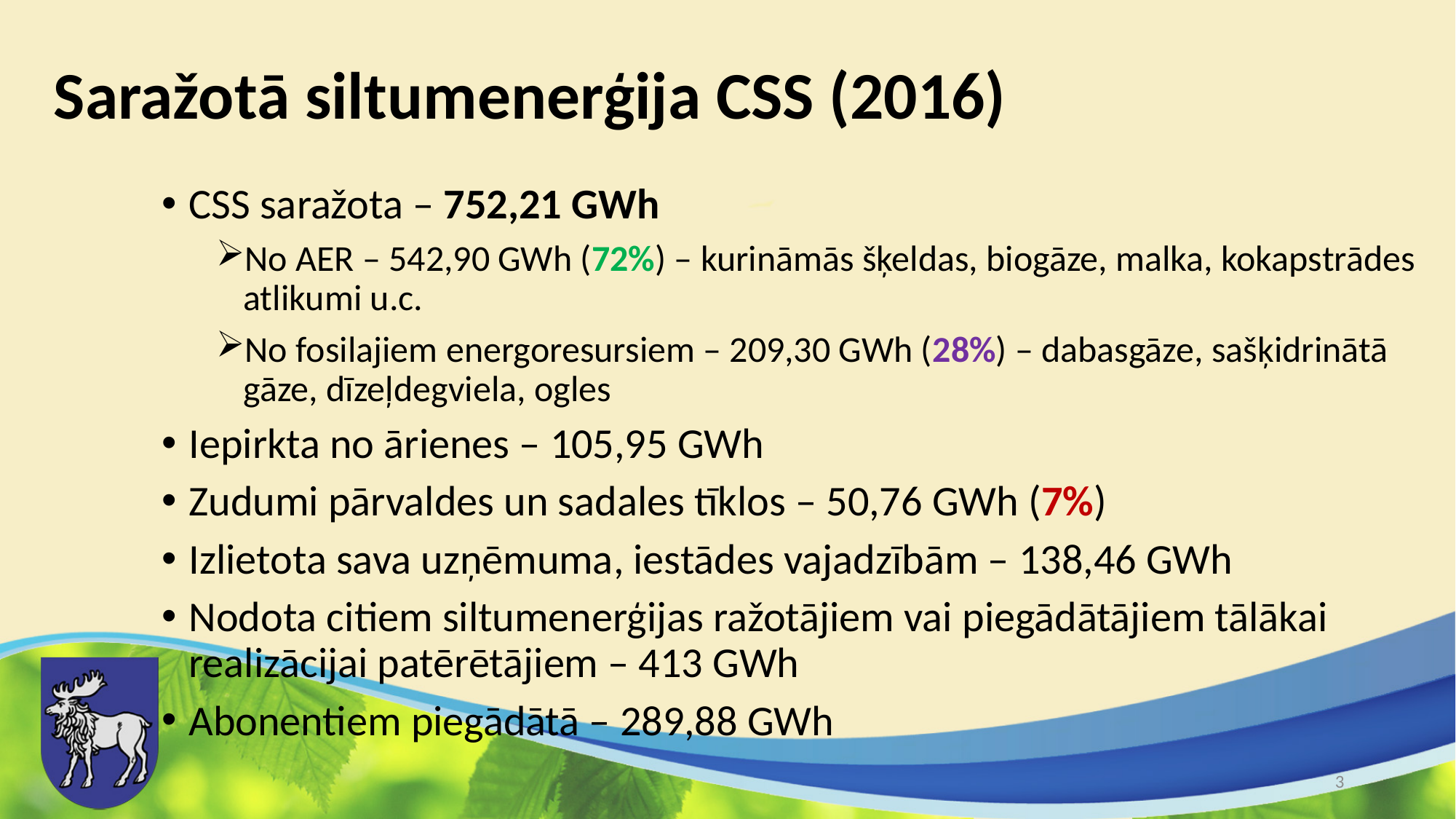

# Saražotā siltumenerģija CSS (2016)
CSS saražota – 752,21 GWh
No AER – 542,90 GWh (72%) – kurināmās šķeldas, biogāze, malka, kokapstrādes atlikumi u.c.
No fosilajiem energoresursiem – 209,30 GWh (28%) – dabasgāze, sašķidrinātā gāze, dīzeļdegviela, ogles
Iepirkta no ārienes – 105,95 GWh
Zudumi pārvaldes un sadales tīklos – 50,76 GWh (7%)
Izlietota sava uzņēmuma, iestādes vajadzībām – 138,46 GWh
Nodota citiem siltumenerģijas ražotājiem vai piegādātājiem tālākai realizācijai patērētājiem – 413 GWh
Abonentiem piegādātā – 289,88 GWh

3